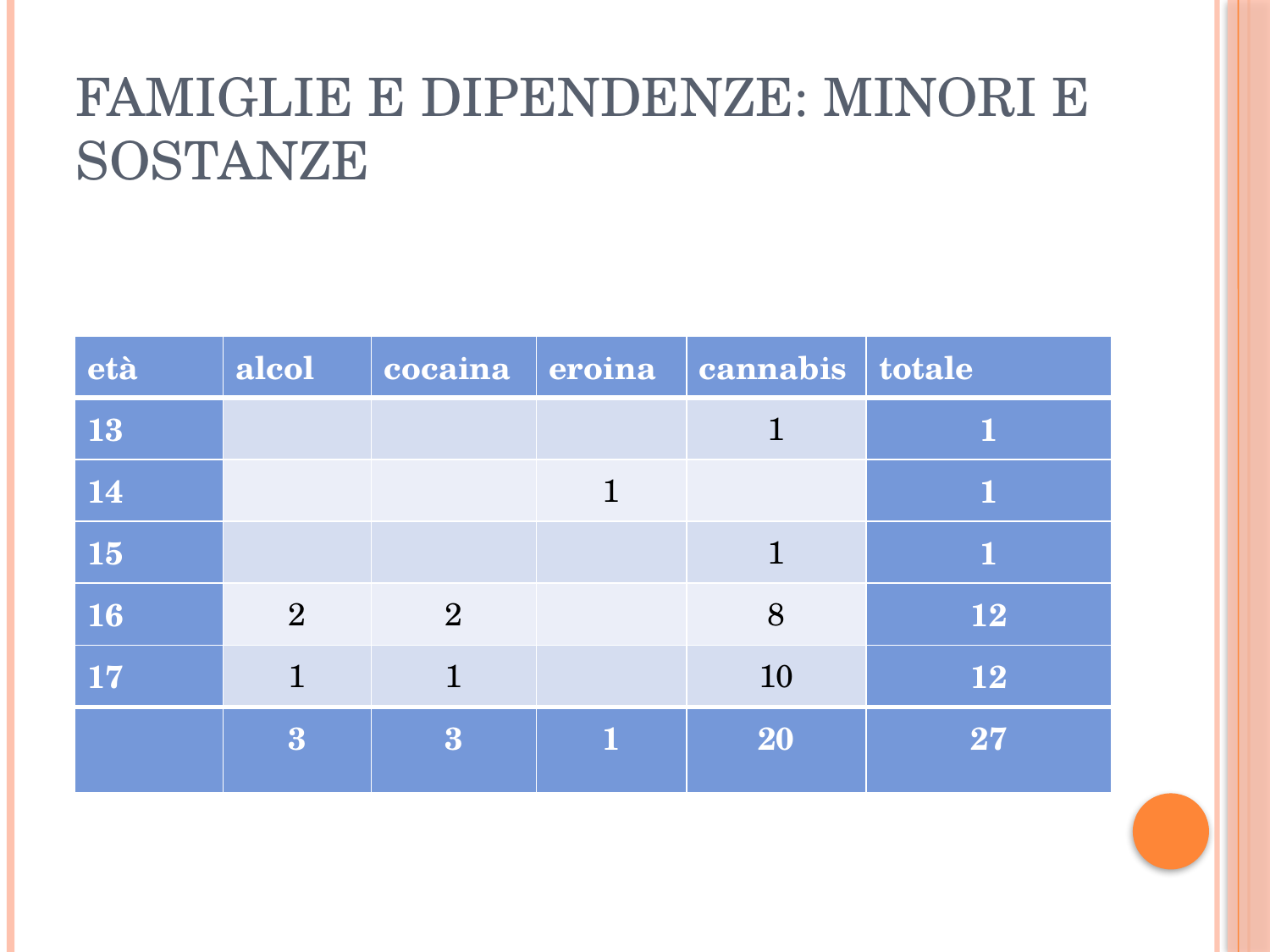

# Famiglie e dipendenze: minori e sostanze
| età | alcol | cocaina | eroina | cannabis | totale |
| --- | --- | --- | --- | --- | --- |
| 13 |  |  |  | 1 | 1 |
| 14 |  |  | 1 |  | 1 |
| 15 |  |  |  | 1 | 1 |
| 16 | 2 | 2 |  | 8 | 12 |
| 17 | 1 | 1 |  | 10 | 12 |
|  | 3 | 3 | 1 | 20 | 27 |